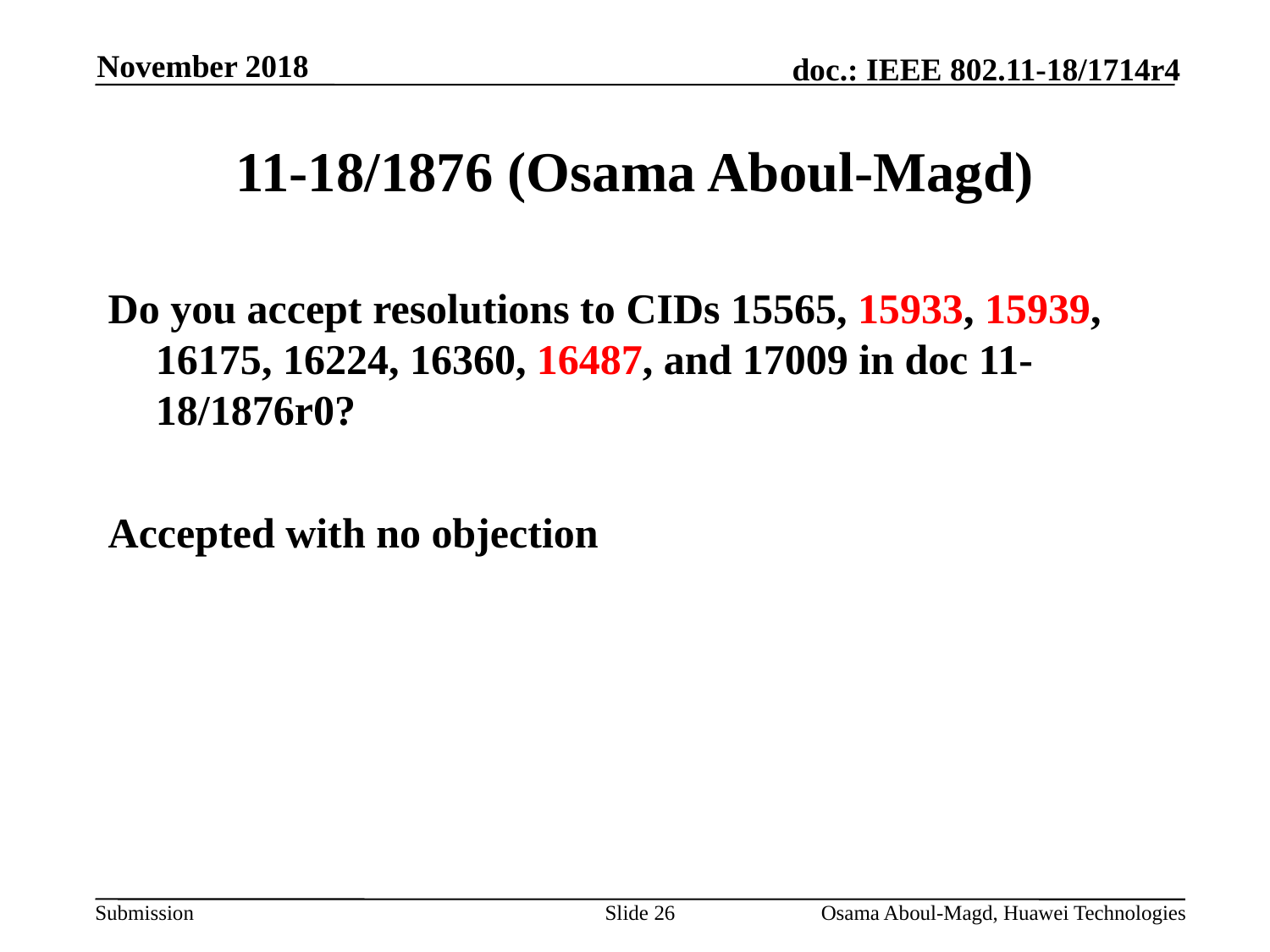

November 2018
# 11-18/1876 (Osama Aboul-Magd)
Do you accept resolutions to CIDs 15565, 15933, 15939, 16175, 16224, 16360, 16487, and 17009 in doc 11-18/1876r0?

Accepted with no objection
Slide 26
Osama Aboul-Magd, Huawei Technologies